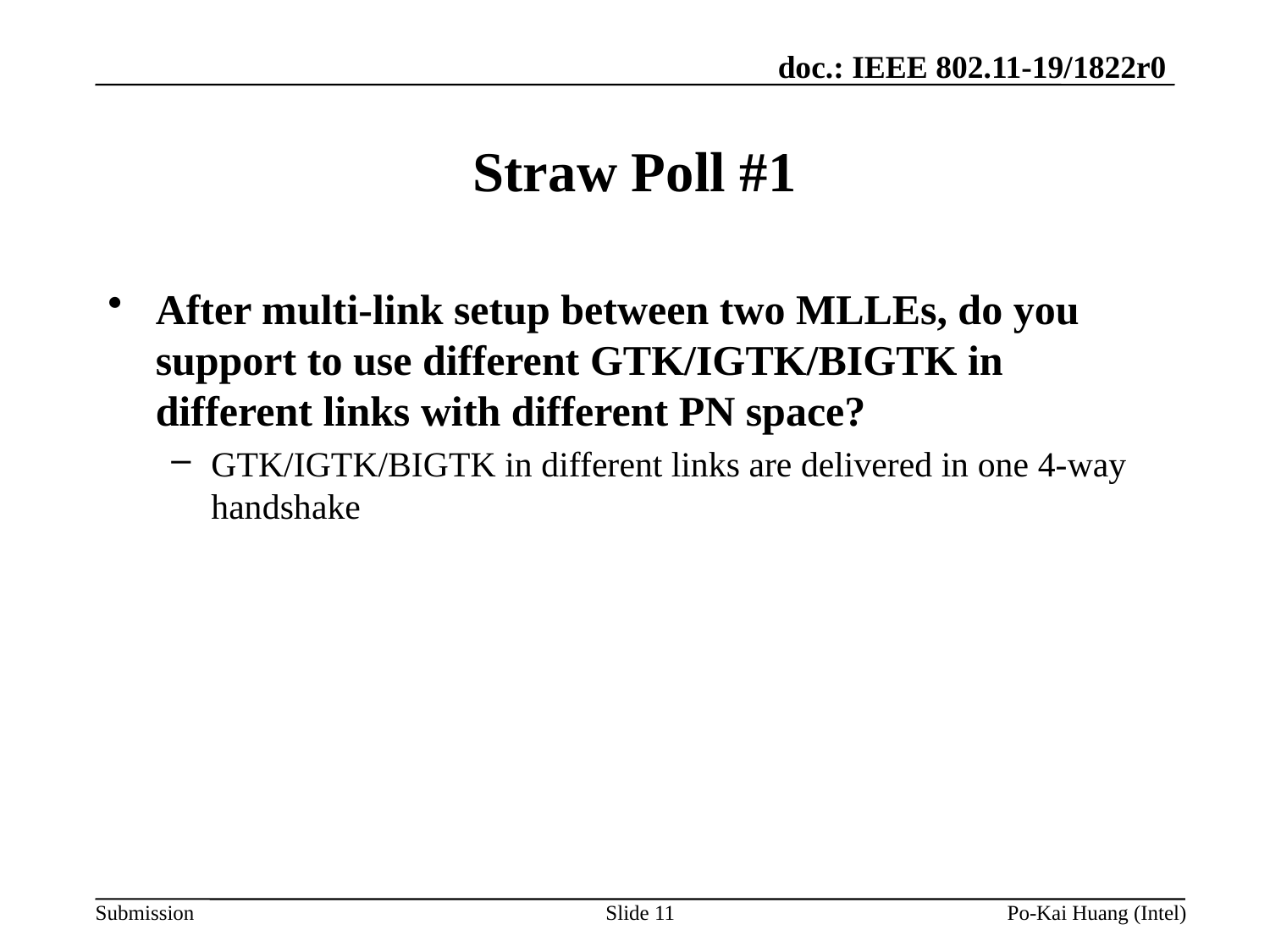

# Straw Poll #1
After multi-link setup between two MLLEs, do you support to use different GTK/IGTK/BIGTK in different links with different PN space?
GTK/IGTK/BIGTK in different links are delivered in one 4-way handshake

Slide 11
Po-Kai Huang (Intel)